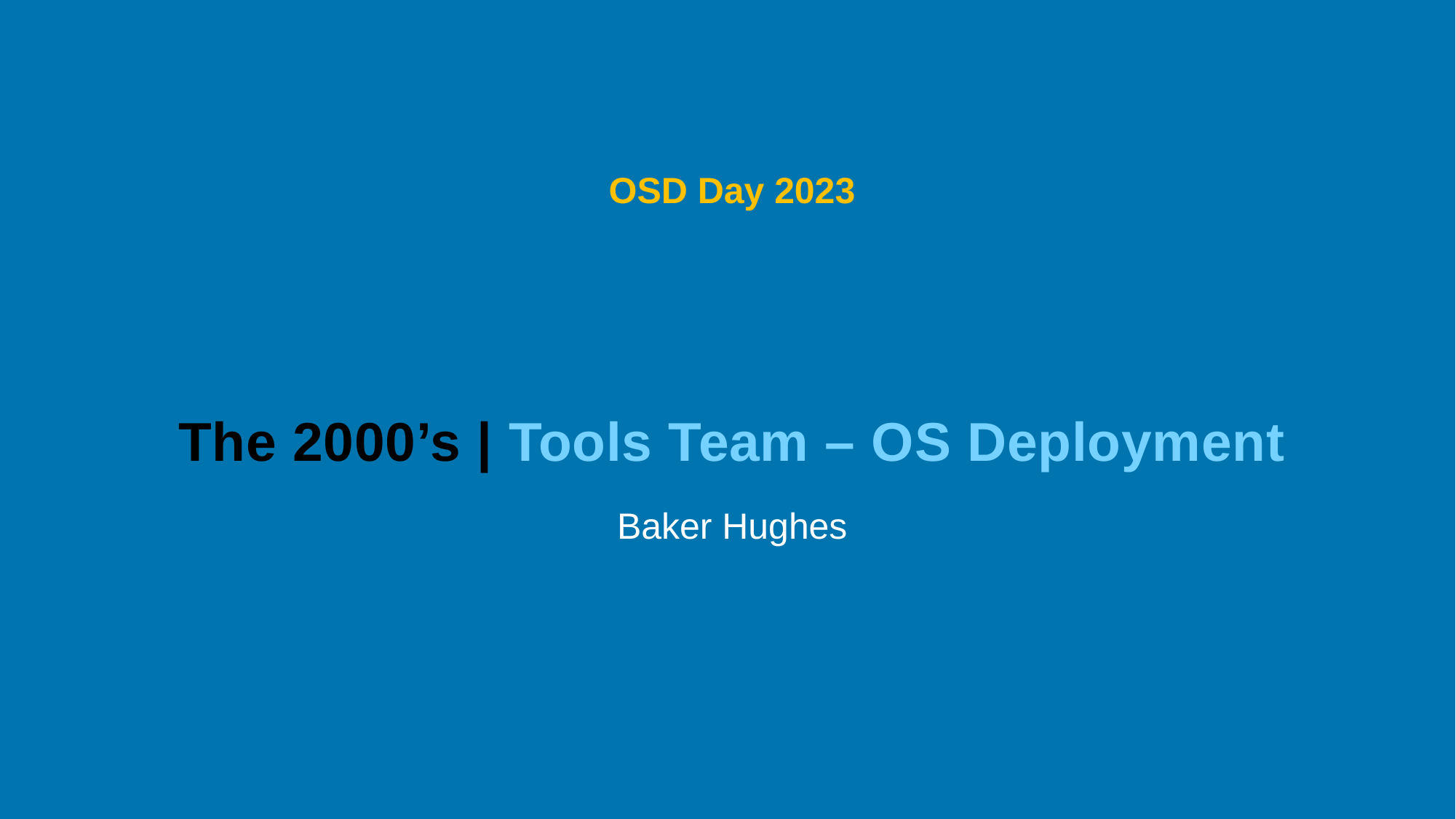

OSD Day 2023
# The 2000’s | Tools Team – OS Deployment
Baker Hughes